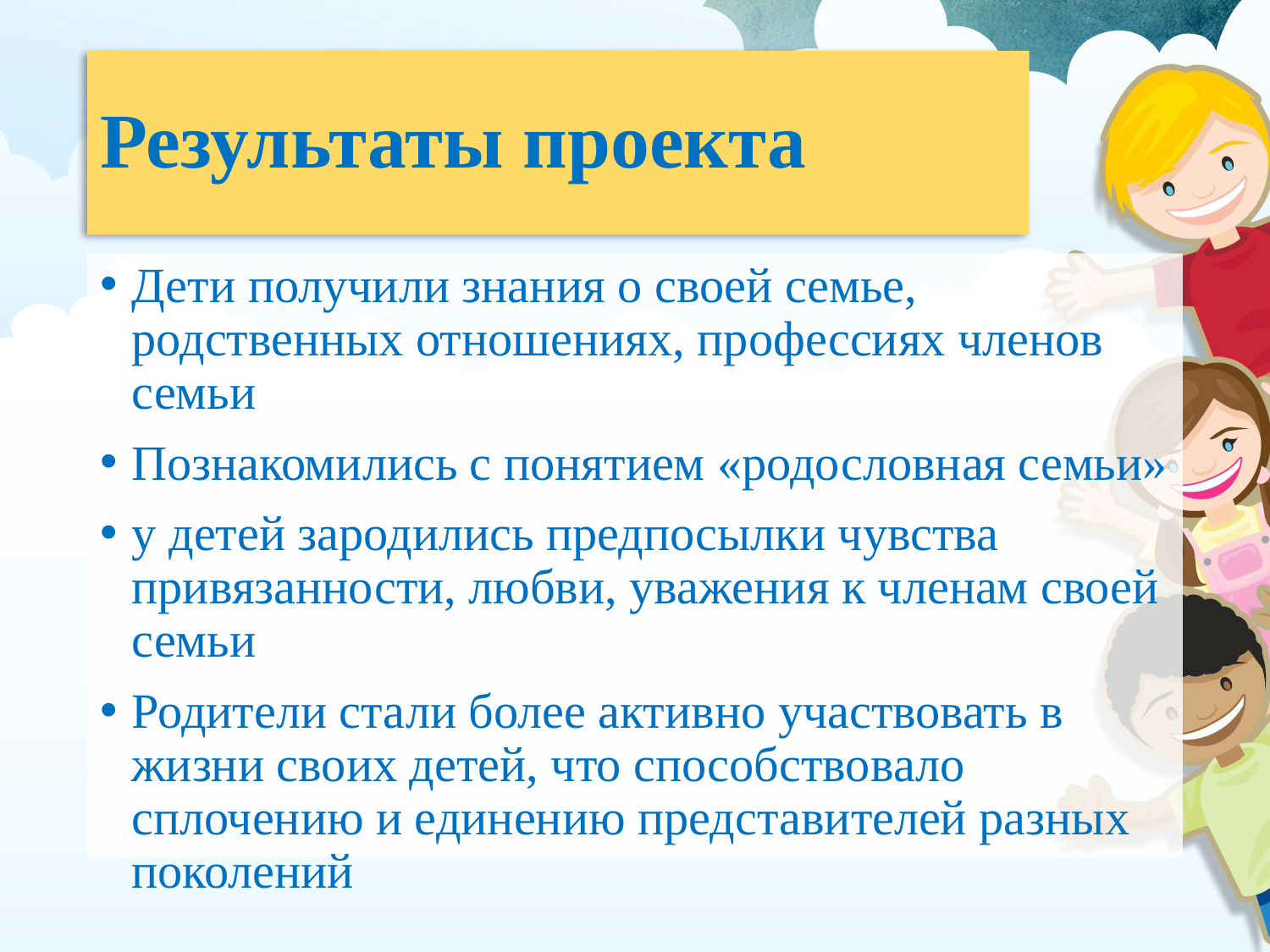

# Результаты проекта
Дети получили знания о своей семье, родственных отношениях, профессиях членов семьи
Познакомились с понятием «родословная семьи»
у детей зародились предпосылки чувства привязанности, любви, уважения к членам своей семьи
Родители стали более активно участвовать в жизни своих детей, что способствовало сплочению и единению представителей разных поколений